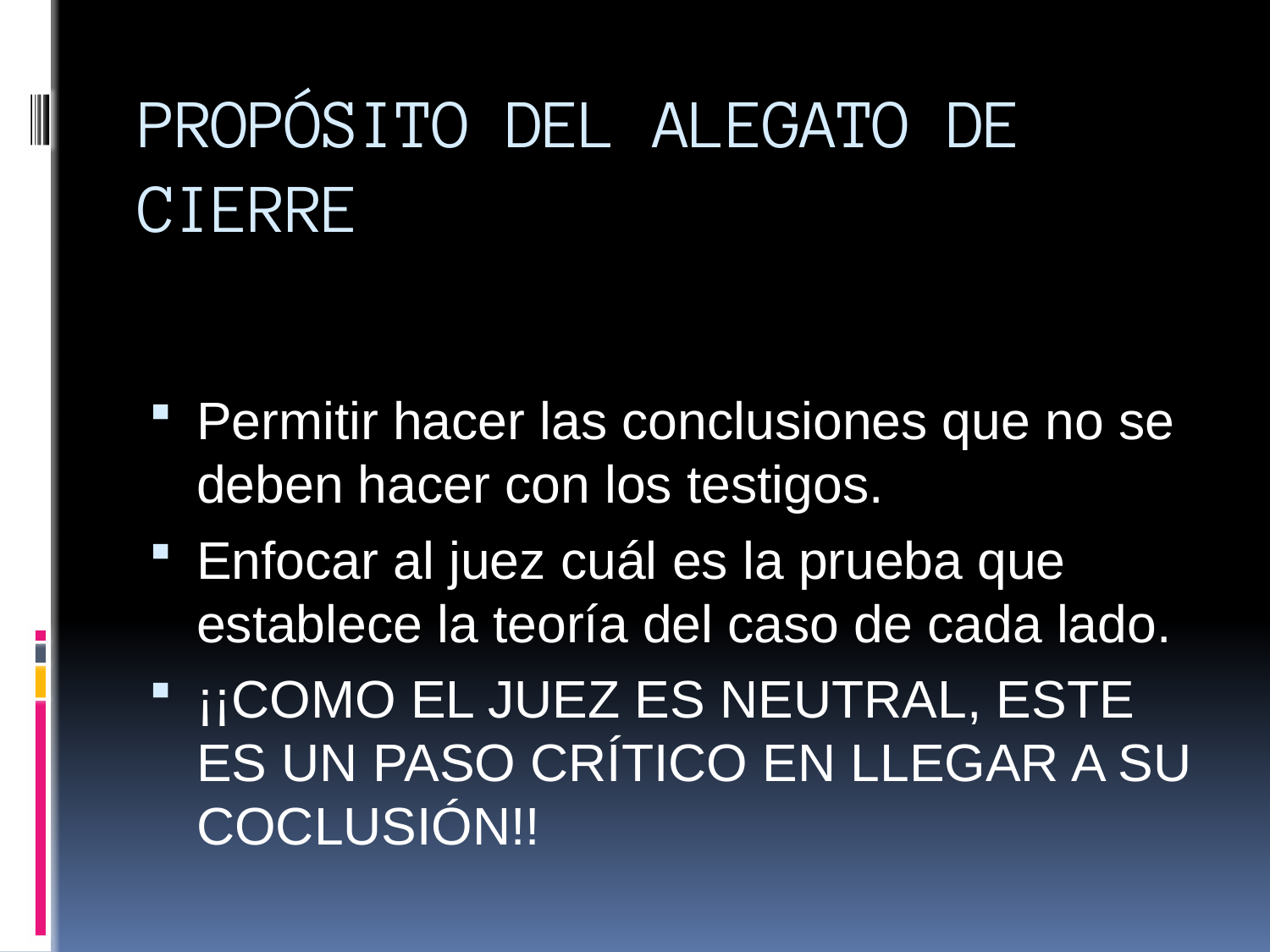

# PROPÓSITO DEL ALEGATO DE CIERRE
Permitir hacer las conclusiones que no se deben hacer con los testigos.
Enfocar al juez cuál es la prueba que establece la teoría del caso de cada lado.
¡¡COMO EL JUEZ ES NEUTRAL, ESTE ES UN PASO CRÍTICO EN LLEGAR A SU COCLUSIÓN!!